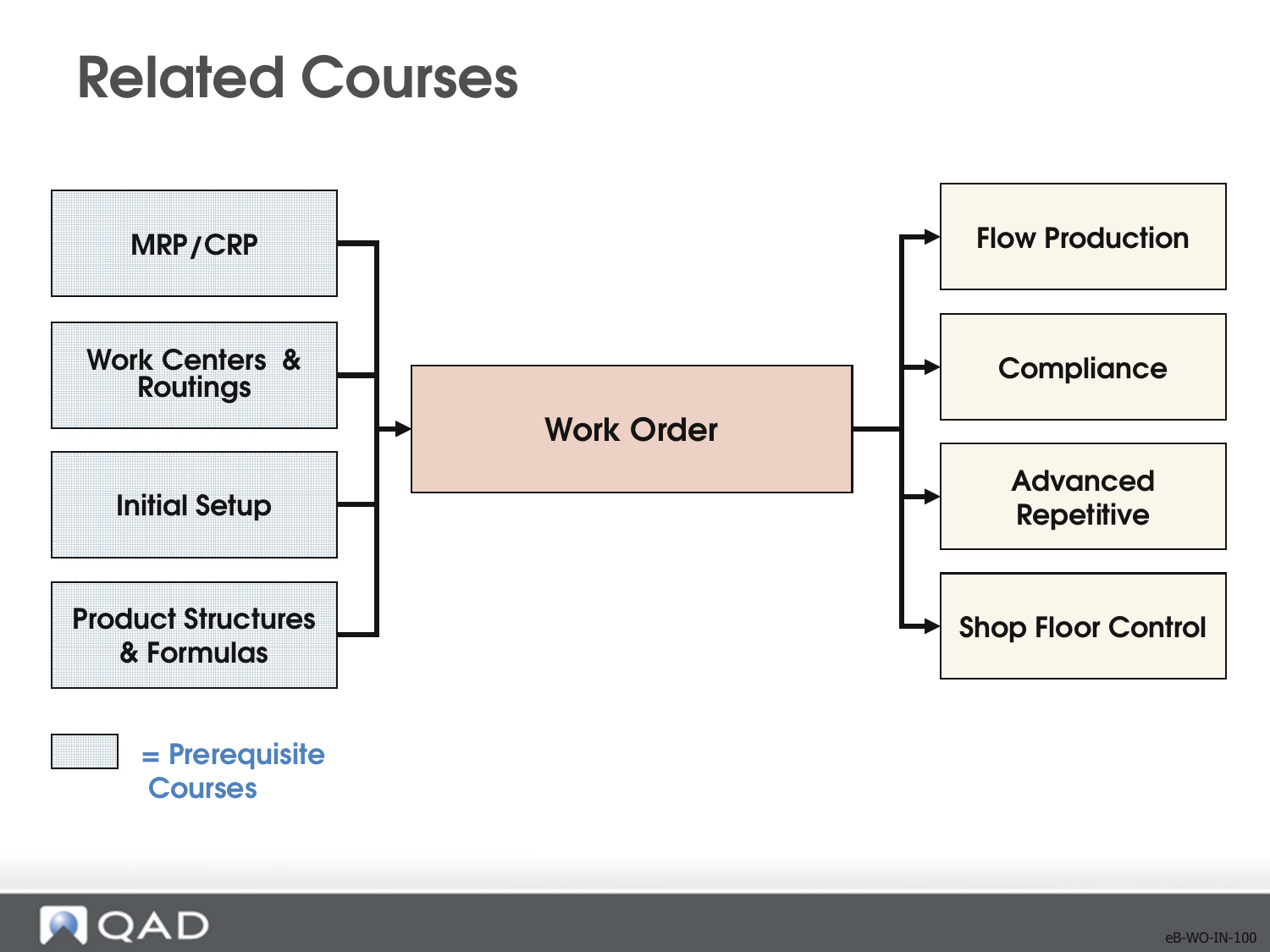

# Related Courses
Flow Production
MRP/CRP
Compliance
Work Centers  & Routings
Work Order
Advanced Repetitive
Initial Setup
Shop Floor Control
Product Structures & Formulas
= Prerequisite
 Courses

eB-WO-IN-100